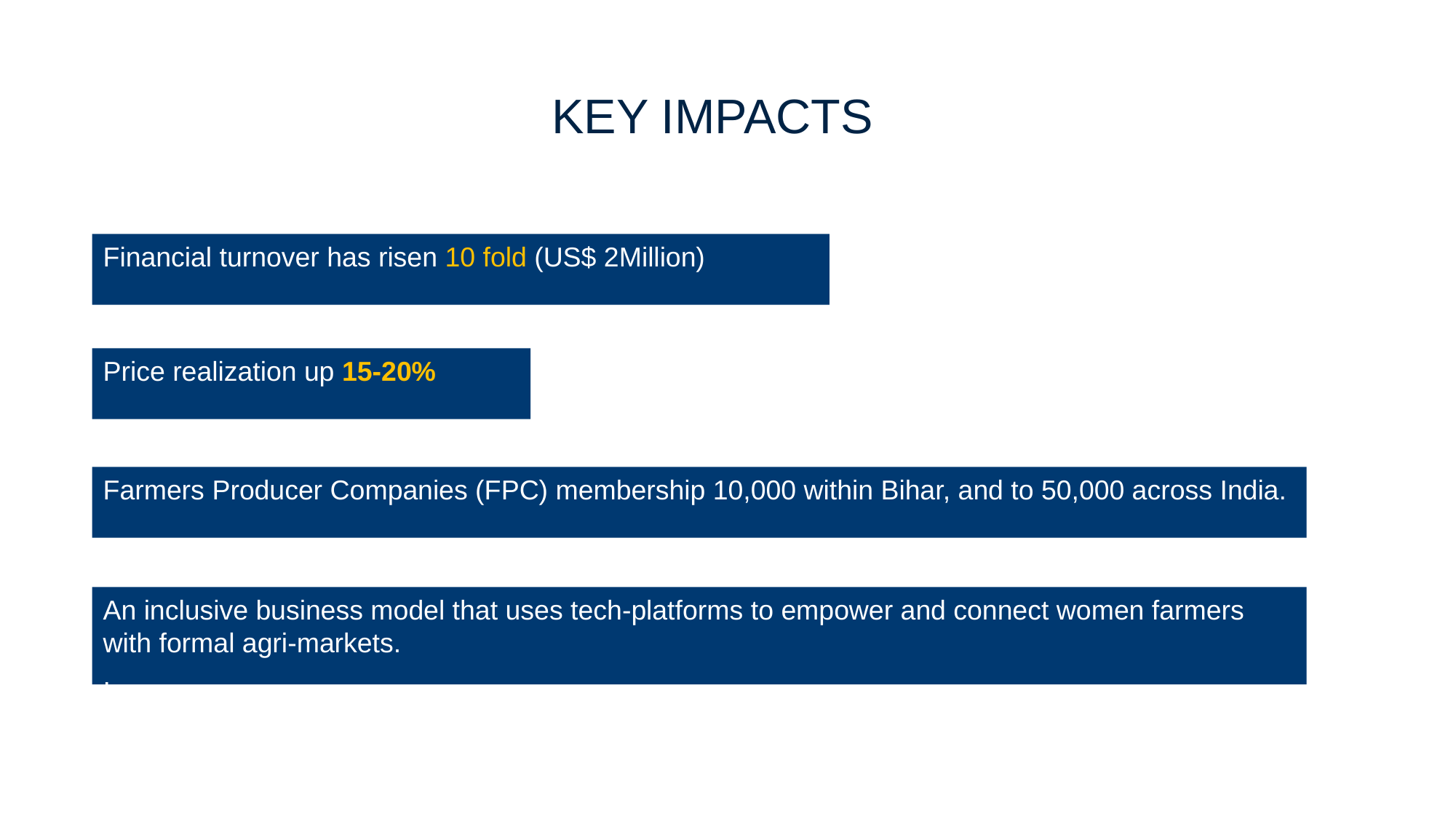

12
# Key impacts

Financial turnover has risen 10 fold (US$ 2Million)

Price realization up 15-20%
Farmers Producer Companies (FPC) membership 10,000 within Bihar, and to 50,000 across India.
An inclusive business model that uses tech-platforms to empower and connect women farmers with formal agri-markets.
.